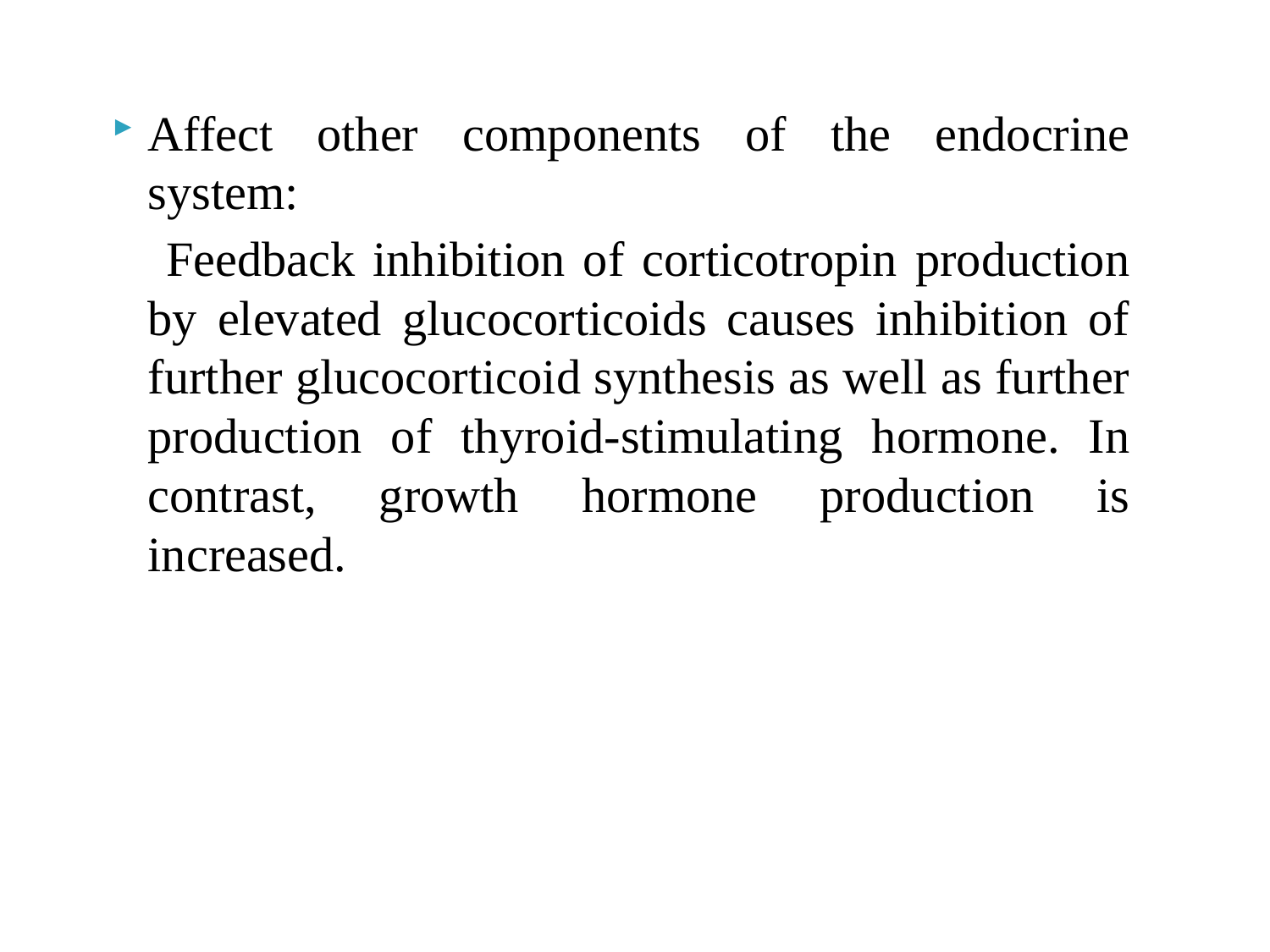

Affect other components of the endocrine system:
   Feedback inhibition of corticotropin production by elevated glucocorticoids causes inhibition of further glucocorticoid synthesis as well as further production of thyroid-stimulating hormone. In contrast, growth hormone production is increased.